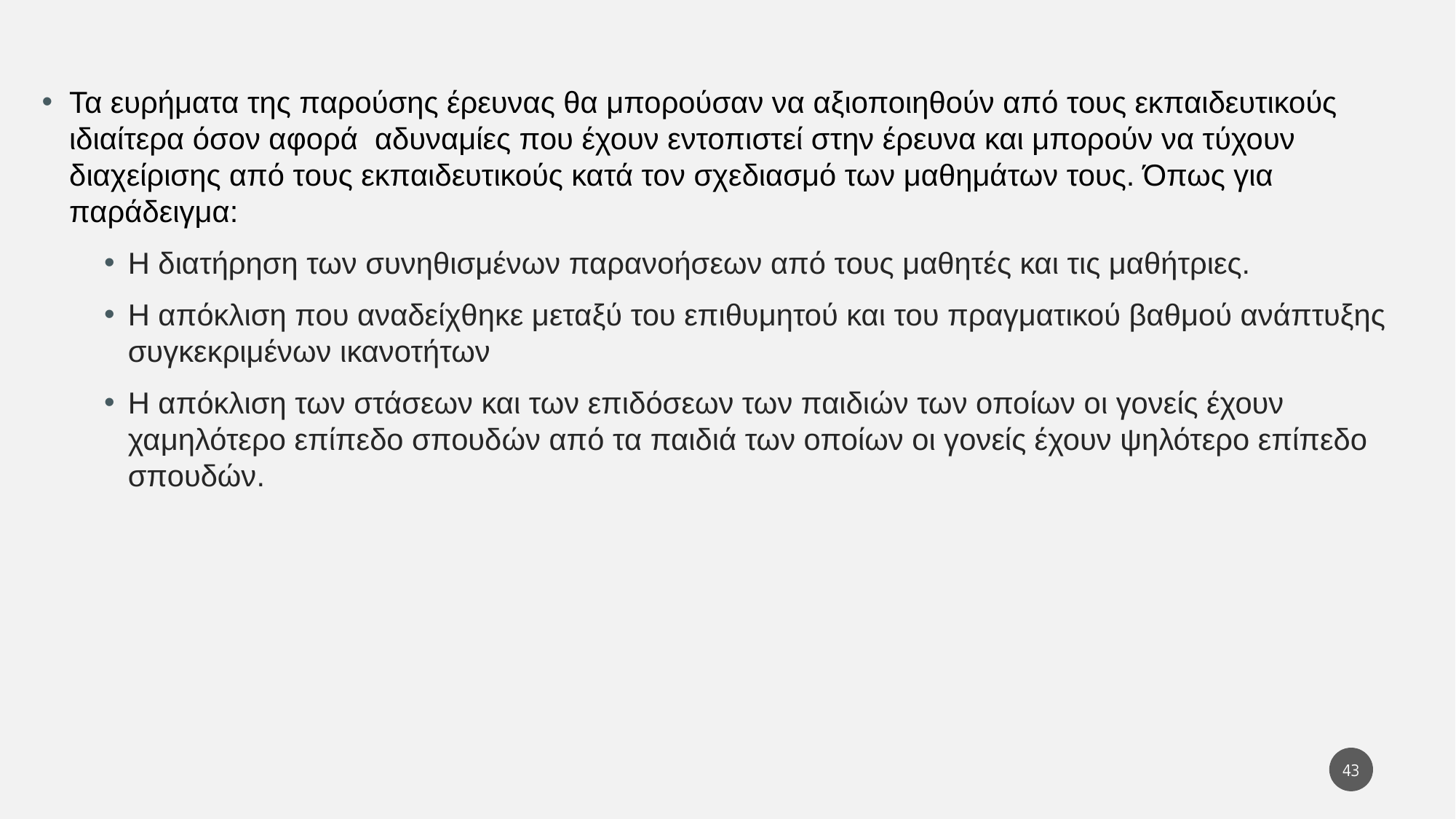

Τα ευρήματα της παρούσης έρευνας θα μπορούσαν να αξιοποιηθούν από τους εκπαιδευτικούς ιδιαίτερα όσον αφορά  αδυναμίες που έχουν εντοπιστεί στην έρευνα και μπορούν να τύχουν διαχείρισης από τους εκπαιδευτικούς κατά τον σχεδιασμό των μαθημάτων τους. Όπως για παράδειγμα:
Η διατήρηση των συνηθισμένων παρανοήσεων από τους μαθητές και τις μαθήτριες.
Η απόκλιση που αναδείχθηκε μεταξύ του επιθυμητού και του πραγματικού βαθμού ανάπτυξης συγκεκριμένων ικανοτήτων
Η απόκλιση των στάσεων και των επιδόσεων των παιδιών των οποίων οι γονείς έχουν χαμηλότερο επίπεδο σπουδών από τα παιδιά των οποίων οι γονείς έχουν ψηλότερο επίπεδο σπουδών.
43